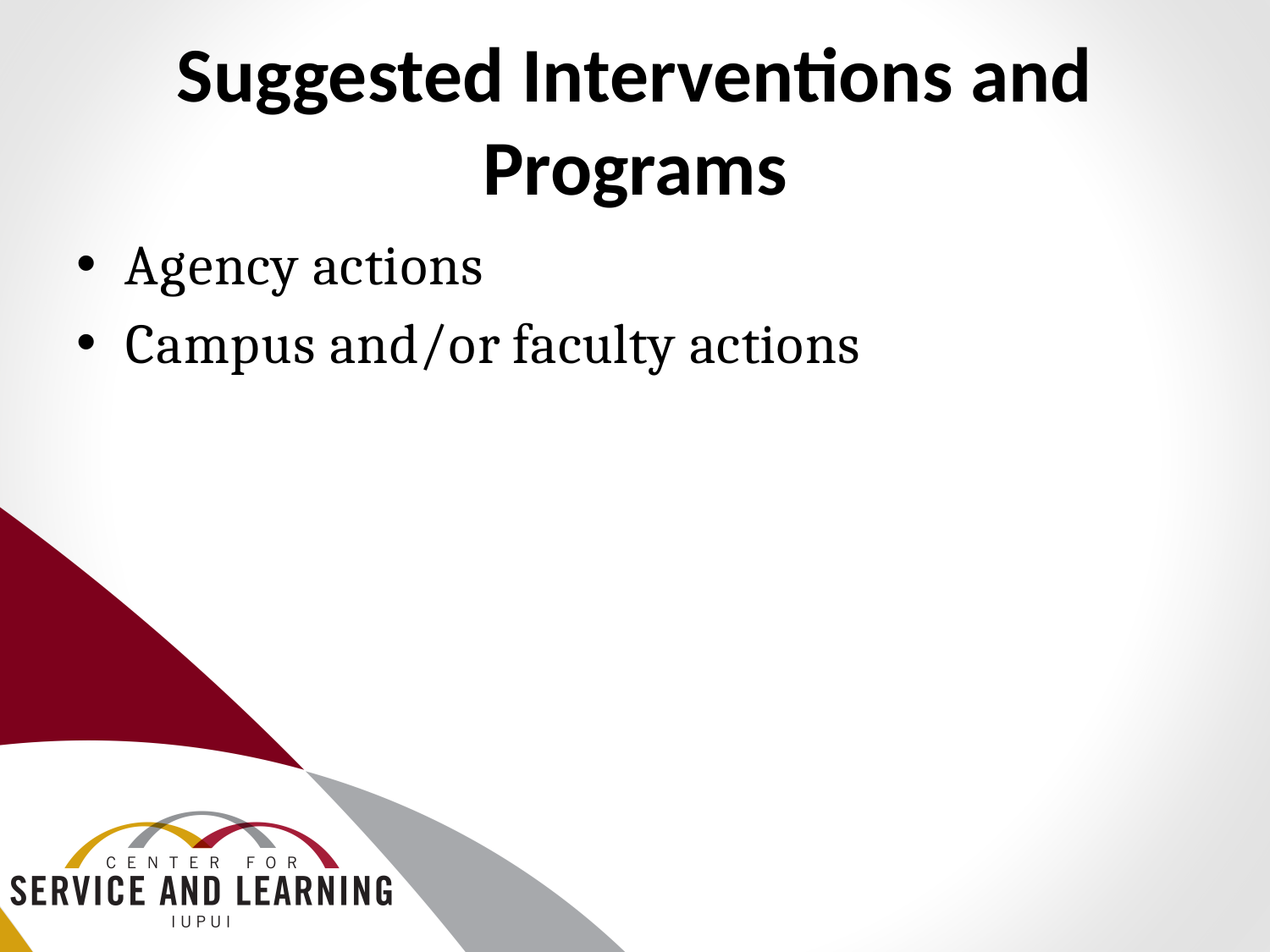

# Suggested Interventions and Programs
Agency actions
Campus and/or faculty actions